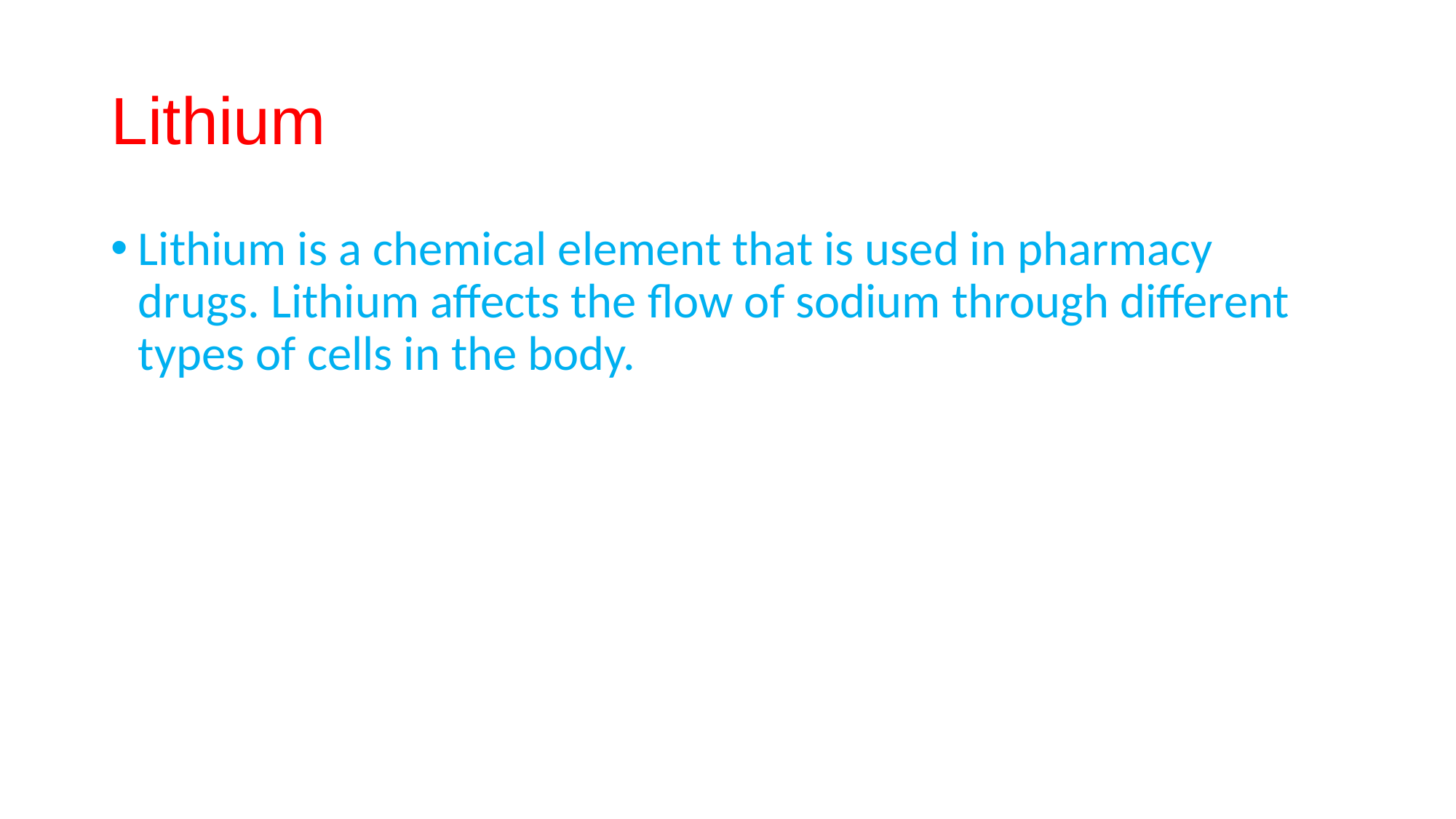

# Lithium
Lithium is a chemical element that is used in pharmacy drugs. Lithium affects the flow of sodium through different types of cells in the body.